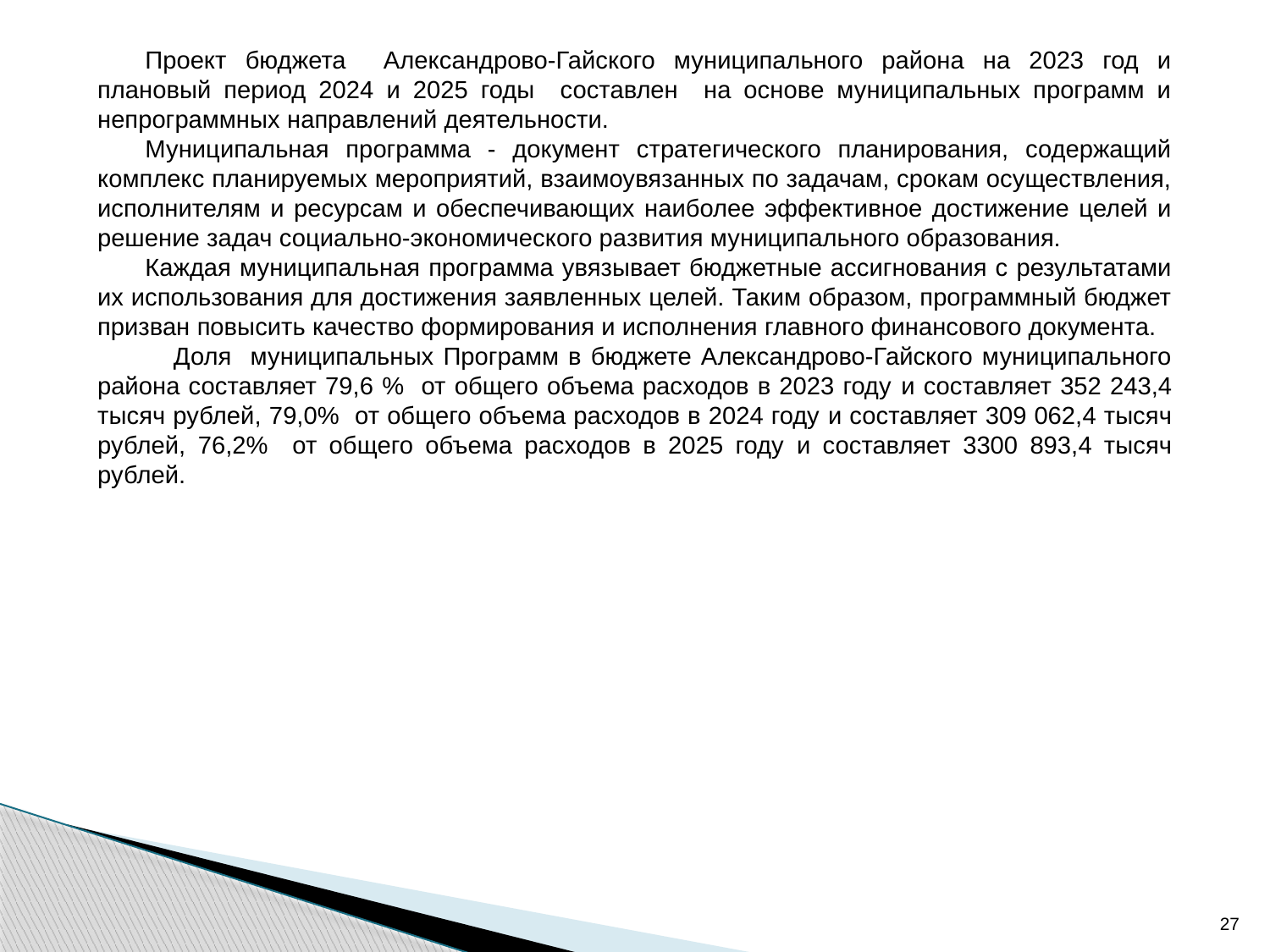

Проект бюджета  Александрово-Гайского муниципального района на 2023 год и плановый период 2024 и 2025 годы  составлен  на основе муниципальных программ и непрограммных направлений деятельности.
Муниципальная программа - документ стратегического планирования, содержащий комплекс планируемых мероприятий, взаимоувязанных по задачам, срокам осуществления, исполнителям и ресурсам и обеспечивающих наиболее эффективное достижение целей и решение задач социально-экономического развития муниципального образования.
Каждая муниципальная программа увязывает бюджетные ассигнования с результатами их использования для достижения заявленных целей. Таким образом, программный бюджет призван повысить качество формирования и исполнения главного финансового документа.
   Доля  муниципальных Программ в бюджете Александрово-Гайского муниципального района составляет 79,6 %  от общего объема расходов в 2023 году и составляет 352 243,4 тысяч рублей, 79,0%  от общего объема расходов в 2024 году и составляет 309 062,4 тысяч рублей, 76,2%  от общего объема расходов в 2025 году и составляет 3300 893,4 тысяч рублей.

27